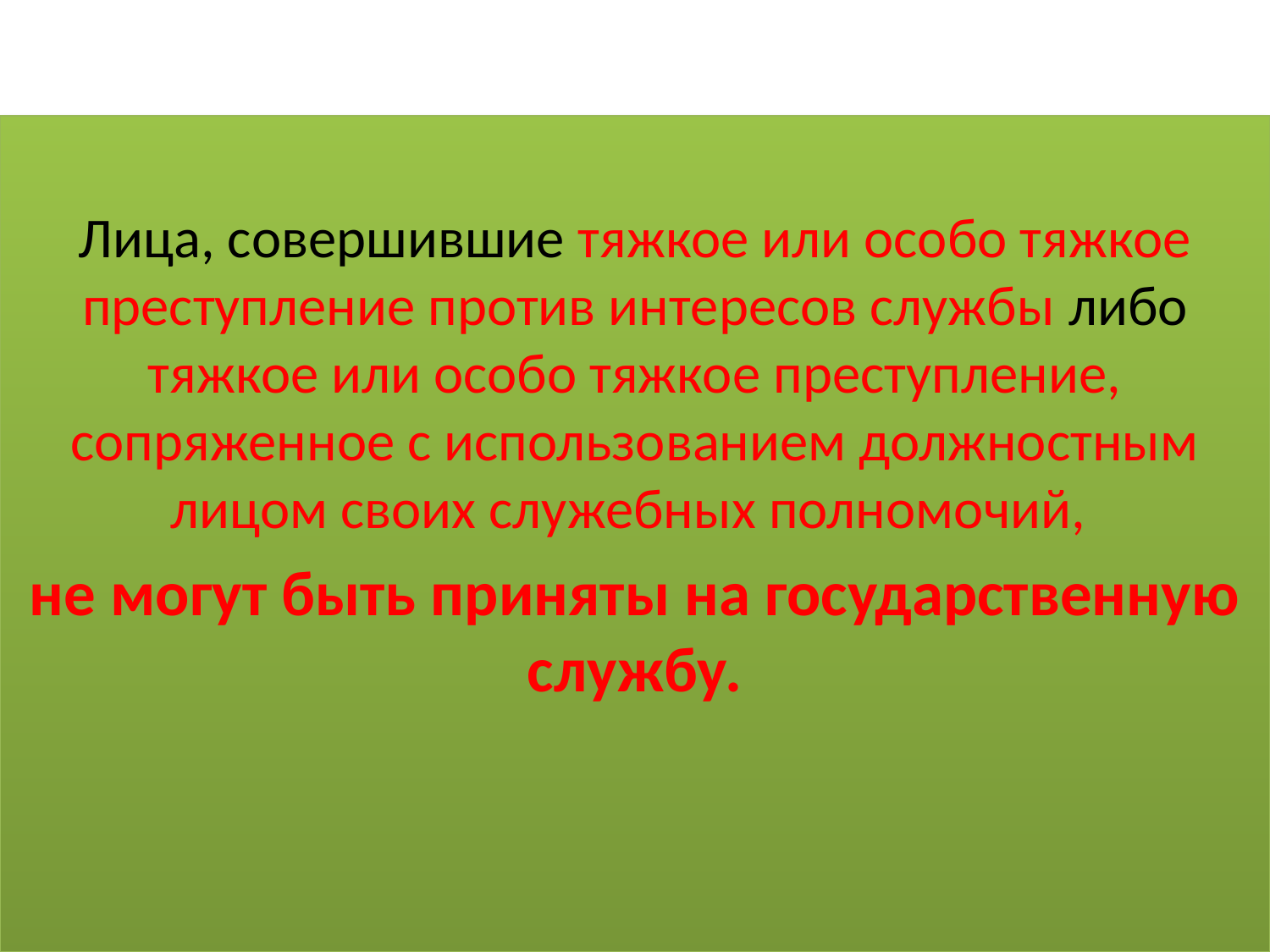

#

Лица, совершившие тяжкое или особо тяжкое преступление против интересов службы либо тяжкое или особо тяжкое преступление, сопряженное с использованием должностным лицом своих служебных полномочий,
не могут быть приняты на государственную службу.
19